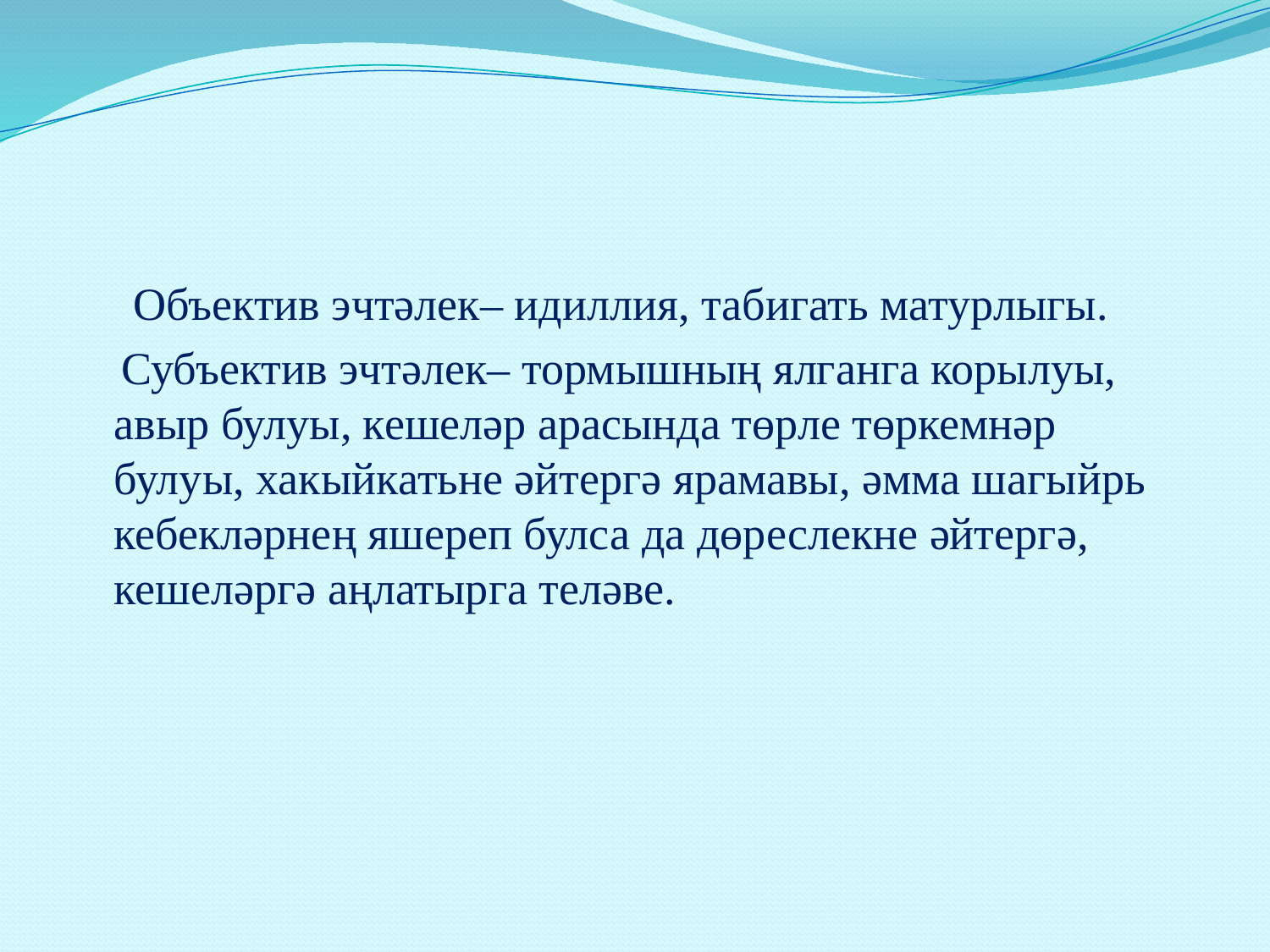

Объектив эчтәлек– идиллия, табигать матурлыгы.
    Субъектив эчтәлек– тормышның ялганга корылуы, авыр булуы, кешеләр арасында төрле төркемнәр булуы, хакыйкатьне әйтергә ярамавы, әмма шагыйрь кебекләрнең яшереп булса да дөреслекне әйтергә, кешеләргә аңлатырга теләве.